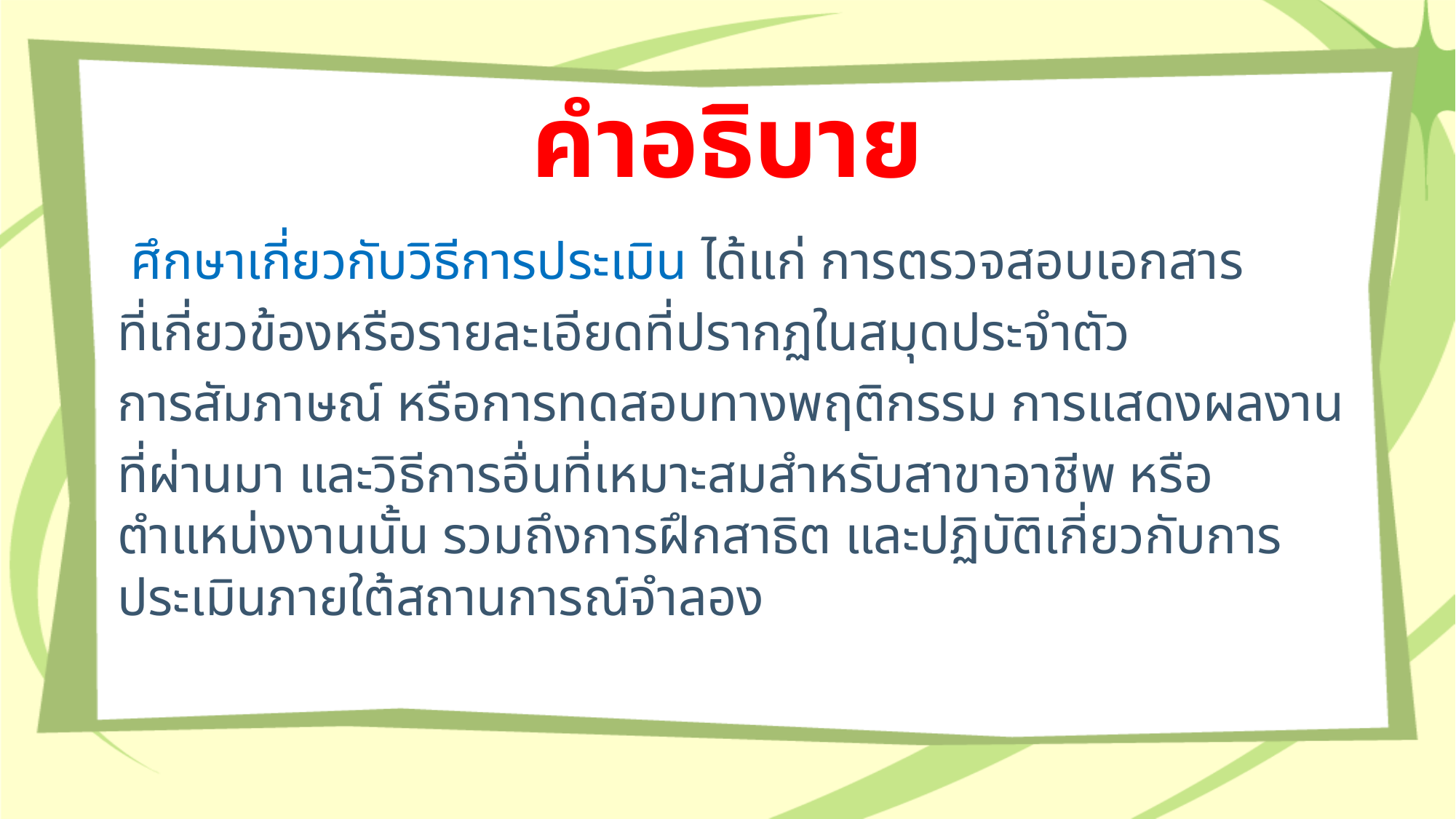

# คำอธิบาย
 ศึกษาเกี่ยวกับวิธีการประเมิน ได้แก่ การตรวจสอบเอกสาร
ที่เกี่ยวข้องหรือรายละเอียดที่ปรากฏในสมุดประจำตัว
การสัมภาษณ์ หรือการทดสอบทางพฤติกรรม การแสดงผลงาน
ที่ผ่านมา และวิธีการอื่นที่เหมาะสมสำหรับสาขาอาชีพ หรือตำแหน่งงานนั้น รวมถึงการฝึกสาธิต และปฏิบัติเกี่ยวกับการประเมินภายใต้สถานการณ์จำลอง